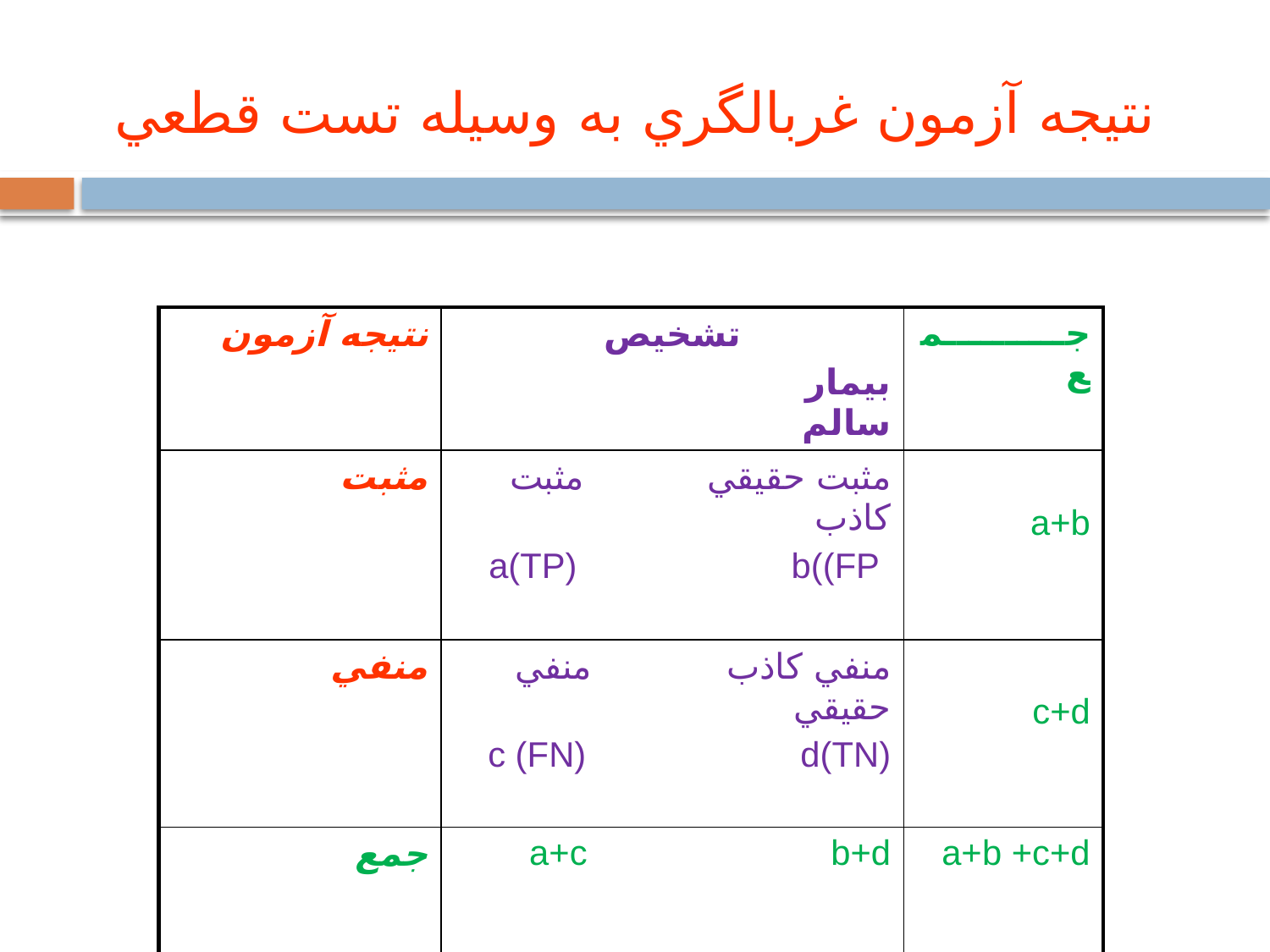

# نتيجه آزمون غربالگري به وسيله تست قطعي
| نتيجه آزمون | تشخيص بيمار سالم | جــــــــــمع |
| --- | --- | --- |
| مثبت | مثبت حقيقي مثبت كاذب a(TP) b((FP | a+b |
| منفي | منفي كاذب منفي حقيقي c (FN) d(TN) | c+d |
| جمع | a+c b+d | a+b +c+d |